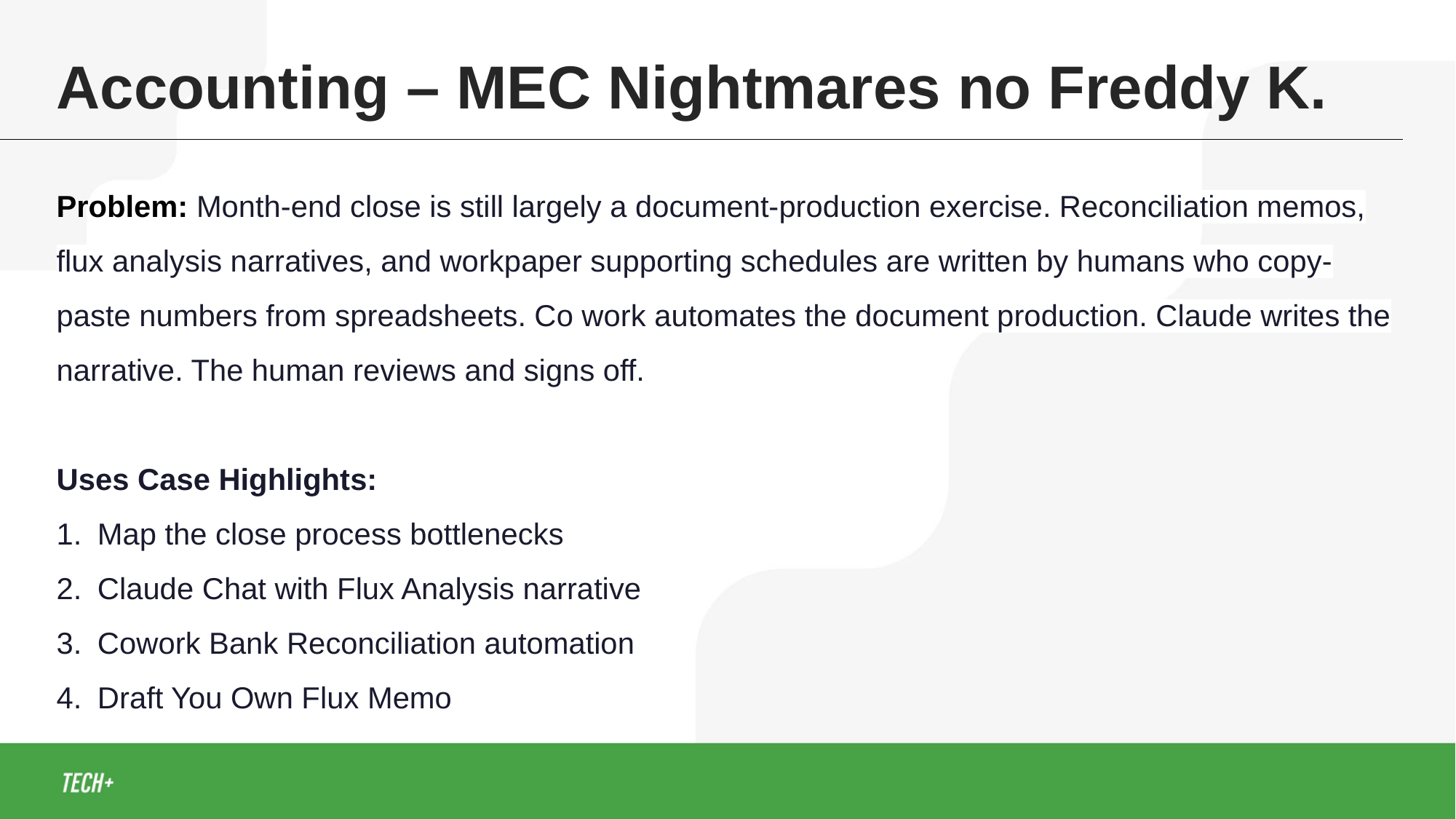

Accounting – MEC Nightmares no Freddy K.
Problem: Month-end close is still largely a document-production exercise. Reconciliation memos, flux analysis narratives, and workpaper supporting schedules are written by humans who copy-paste numbers from spreadsheets. Co work automates the document production. Claude writes the narrative. The human reviews and signs off.

Uses Case Highlights:
Map the close process bottlenecks
Claude Chat with Flux Analysis narrative
Cowork Bank Reconciliation automation
Draft You Own Flux Memo